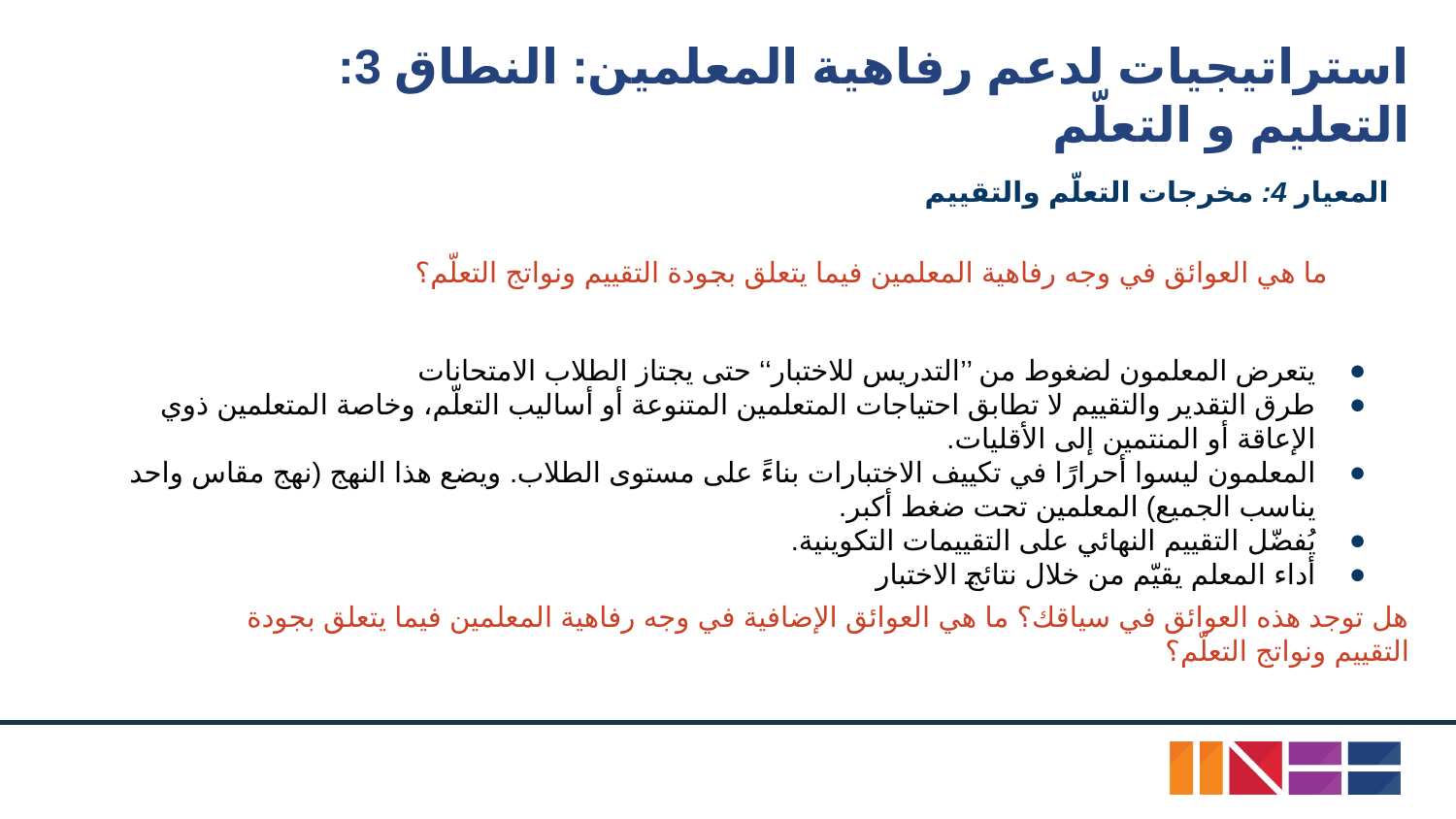

# استراتيجيات لدعم رفاهية المعلمين: النطاق 3:
التعليم و التعلّم
المعيار 4: مخرجات التعلّم والتقييم
ما هي العوائق في وجه رفاهية المعلمين فيما يتعلق بجودة التقييم ونواتج التعلّم؟
يتعرض المعلمون لضغوط من ’’التدريس للاختبار‘‘ حتى يجتاز الطلاب الامتحانات
طرق التقدير والتقييم لا تطابق احتياجات المتعلمين المتنوعة أو أساليب التعلّم، وخاصة المتعلمين ذوي الإعاقة أو المنتمين إلى الأقليات.
المعلمون ليسوا أحرارًا في تكييف الاختبارات بناءً على مستوى الطلاب. ويضع هذا النهج (نهج مقاس واحد يناسب الجميع) المعلمين تحت ضغط أكبر.
يُفضّل التقييم النهائي على التقييمات التكوينية.
أداء المعلم يقيّم من خلال نتائج الاختبار
هل توجد هذه العوائق في سياقك؟ ما هي العوائق الإضافية في وجه رفاهية المعلمين فيما يتعلق بجودة التقييم ونواتج التعلّم؟